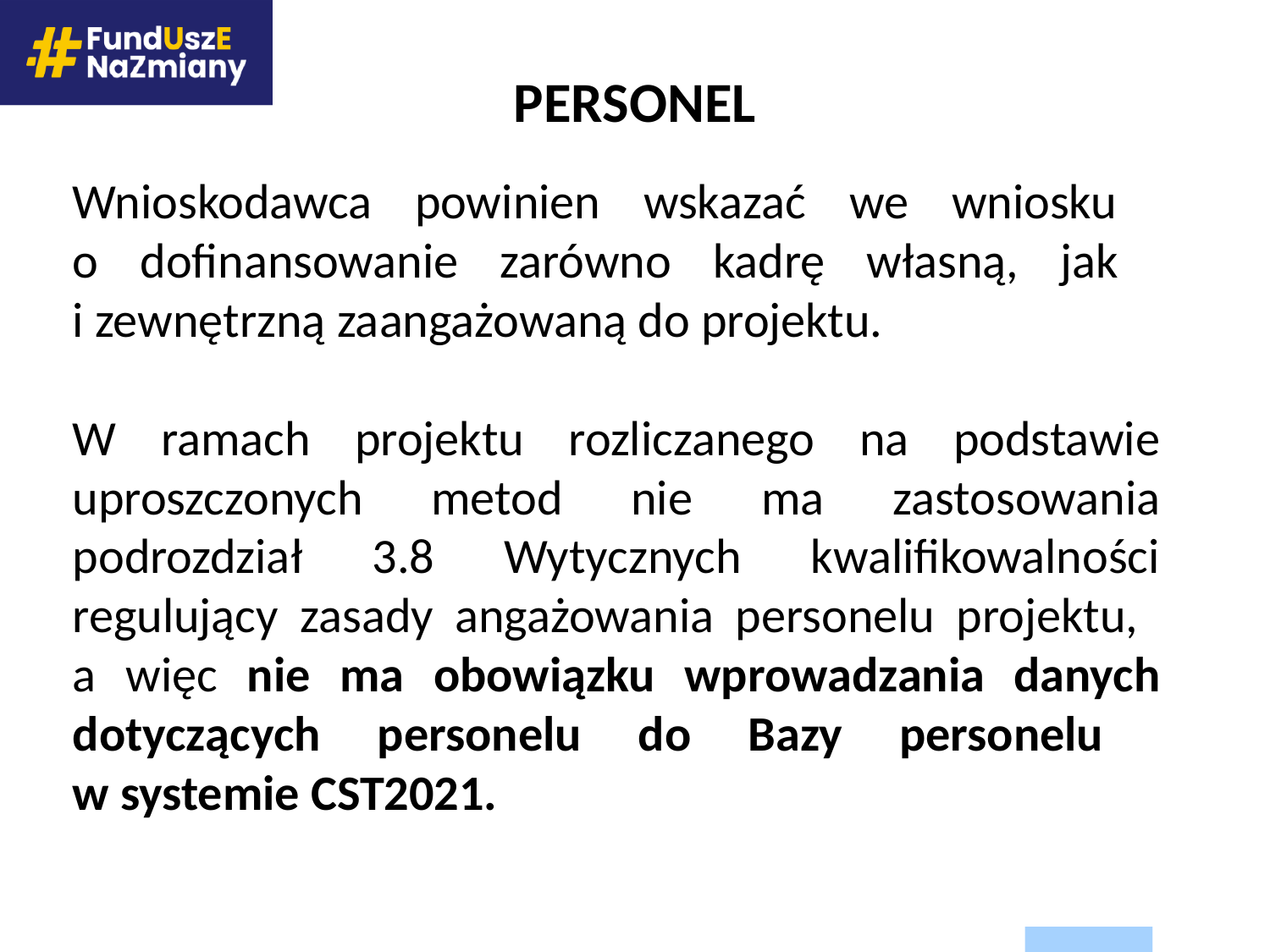

# PERSONEL
Wnioskodawca powinien wskazać we wniosku
o dofinansowanie zarówno kadrę własną, jak
i zewnętrzną zaangażowaną do projektu.

W ramach projektu rozliczanego na podstawie uproszczonych metod nie ma zastosowania podrozdział 3.8 Wytycznych kwalifikowalności regulujący zasady angażowania personelu projektu,
a więc nie ma obowiązku wprowadzania danych dotyczących personelu do Bazy personelu
w systemie CST2021.